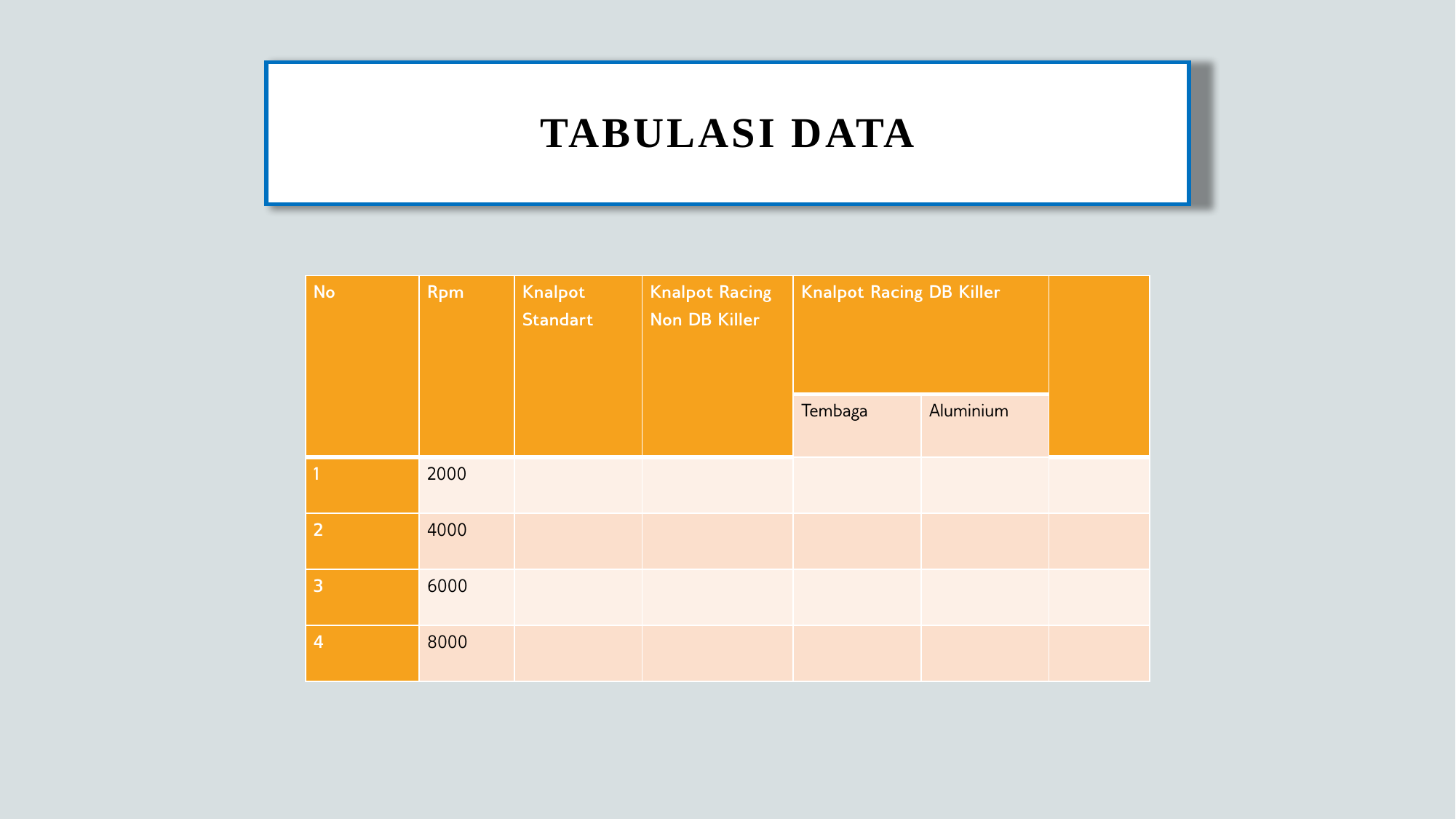

# Tabulasi Data
| No | Rpm | Knalpot Standart | Knalpot Racing Non DB Killer | Knalpot Racing DB Killer |  |  |
| --- | --- | --- | --- | --- | --- | --- |
|  |  |  |  | Tembaga | Aluminium |  |
| 1 | 2000 |  |  |  |  |  |
| 2 | 4000 |  |  |  |  |  |
| 3 | 6000 |  |  |  |  |  |
| 4 | 8000 |  |  |  |  |  |